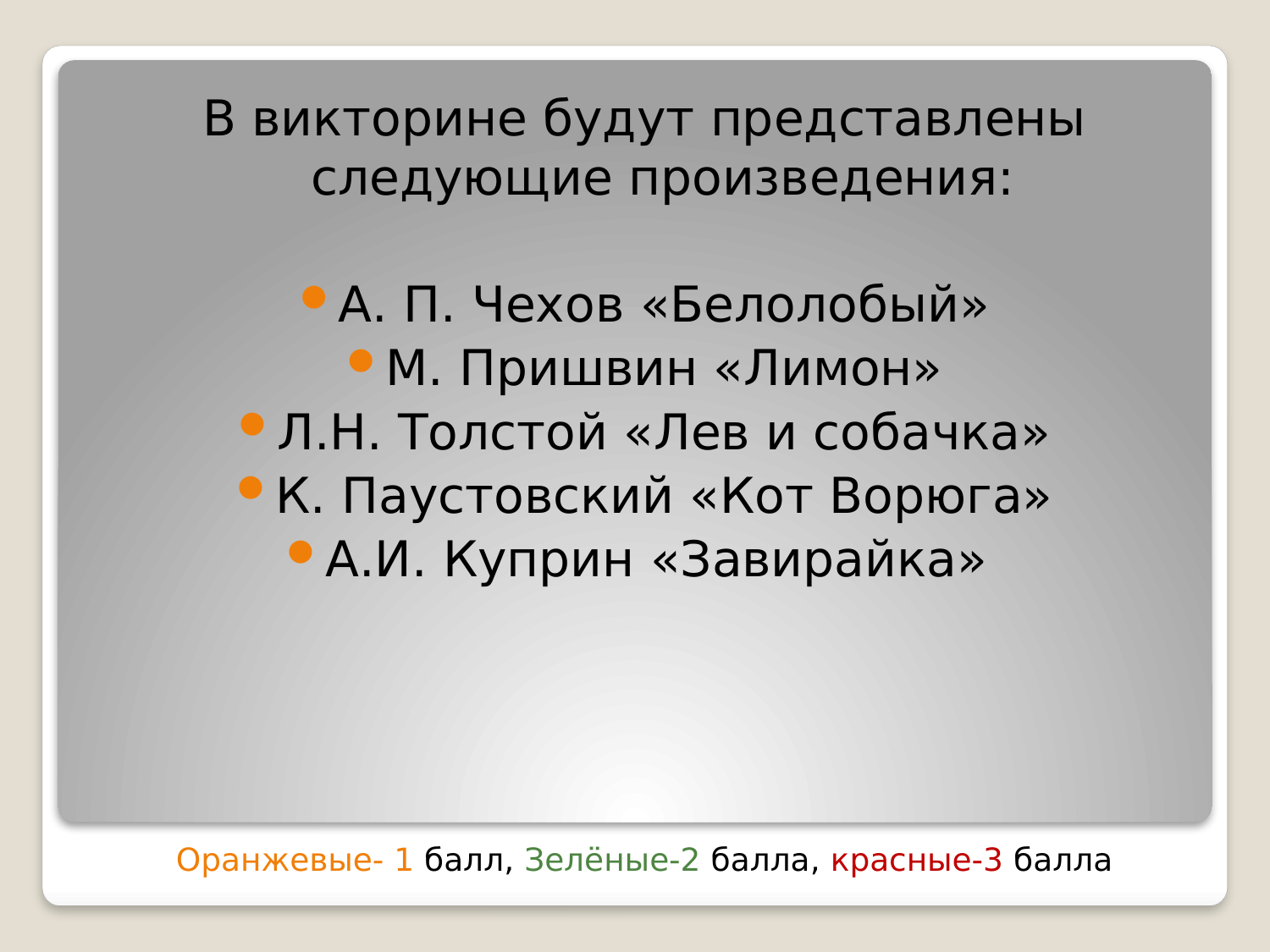

В викторине будут представлены следующие произведения:

А. П. Чехов «Белолобый»
М. Пришвин «Лимон»
Л.Н. Толстой «Лев и собачка»
К. Паустовский «Кот Ворюга»
А.И. Куприн «Завирайка»
Оранжевые- 1 балл, Зелёные-2 балла, красные-3 балла